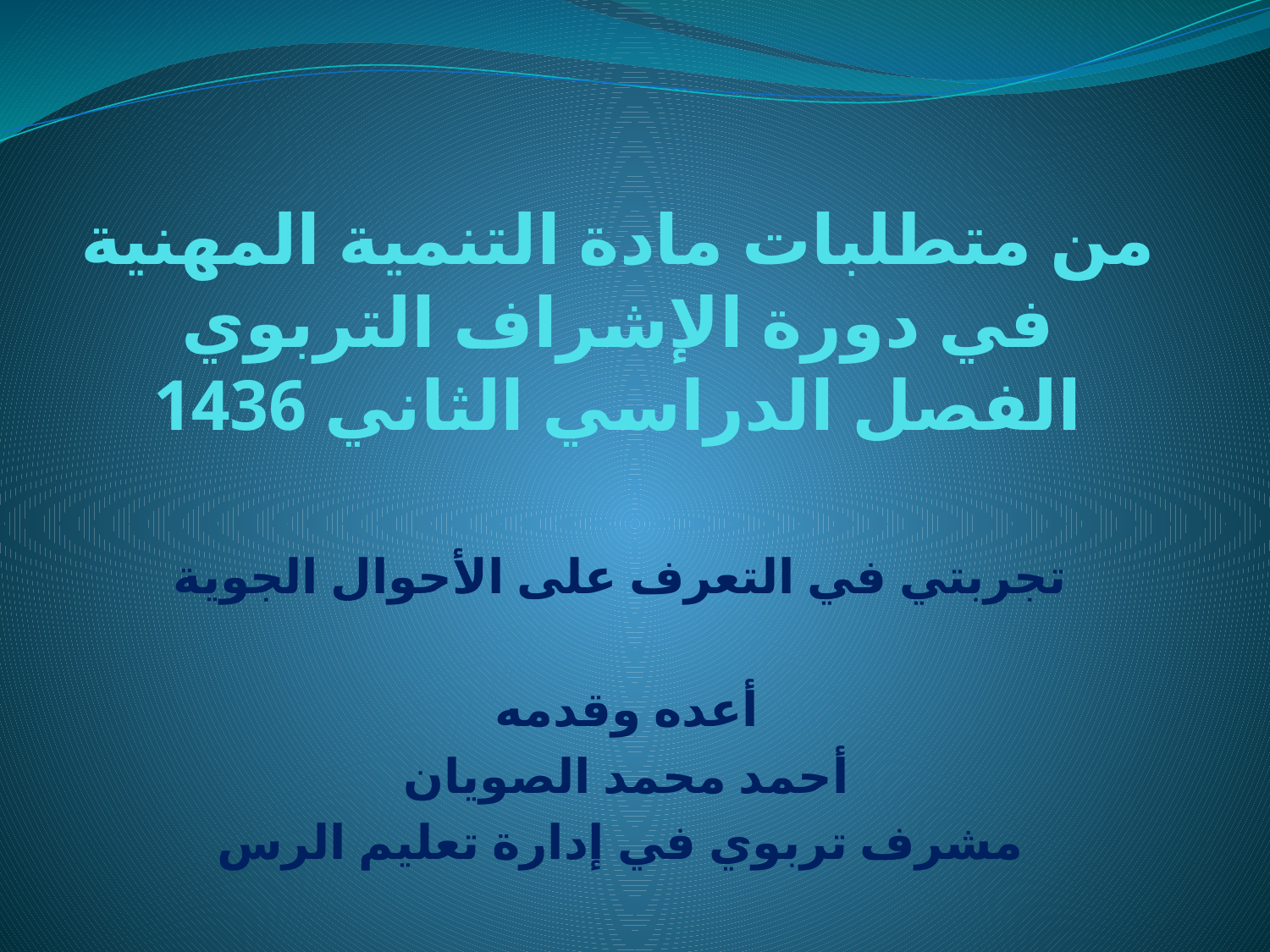

# من متطلبات مادة التنمية المهنية في دورة الإشراف التربوي الفصل الدراسي الثاني 1436
 تجربتي في التعرف على الأحوال الجوية

أعده وقدمه
أحمد محمد الصويان
مشرف تربوي في إدارة تعليم الرس